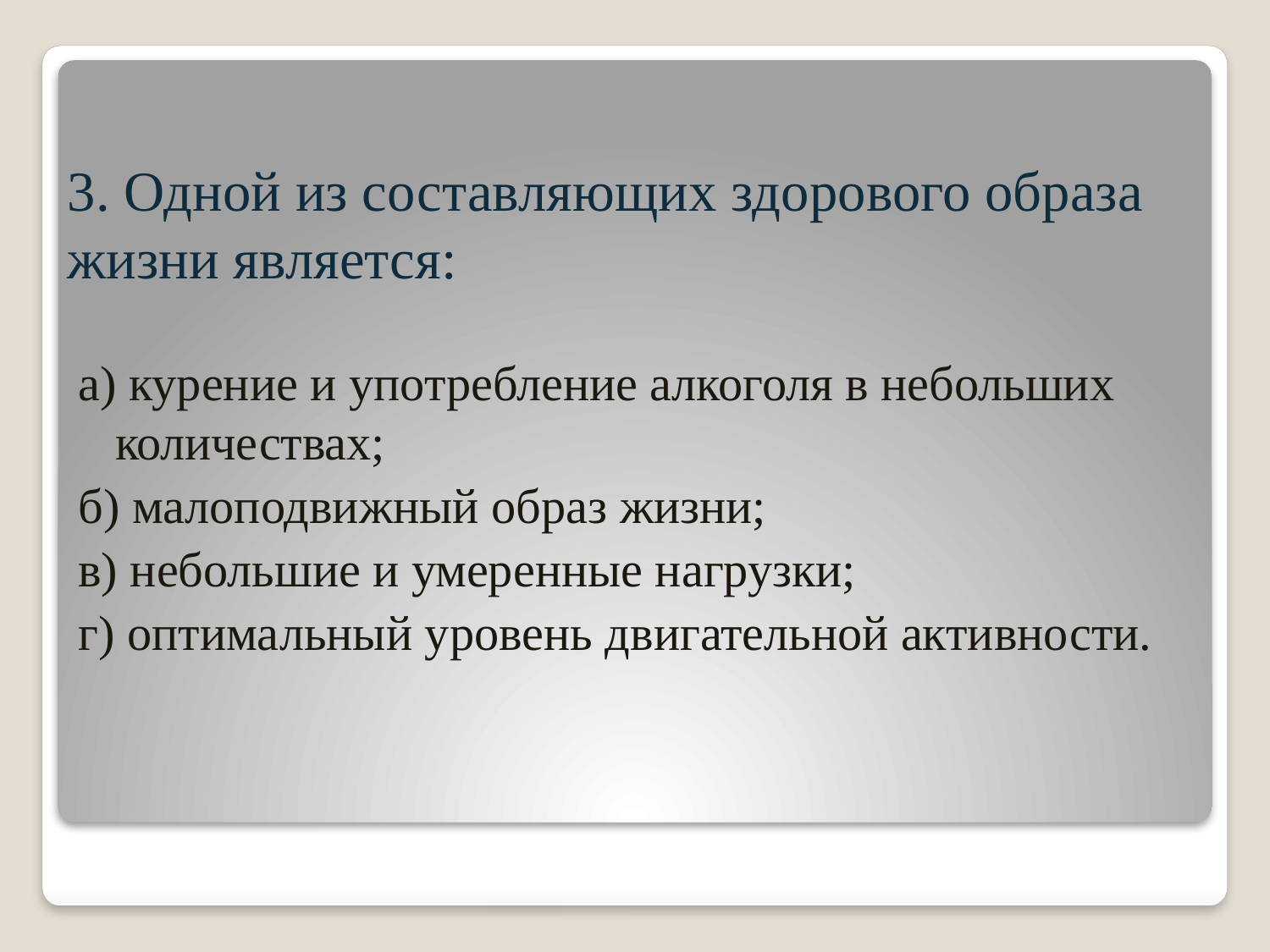

# 3. Одной из составляющих здорового образа жизни является:
а) курение и употребление алкоголя в небольших количествах;
б) малоподвижный образ жизни;
в) небольшие и умеренные нагрузки;
г) оптимальный уровень двигательной активности.